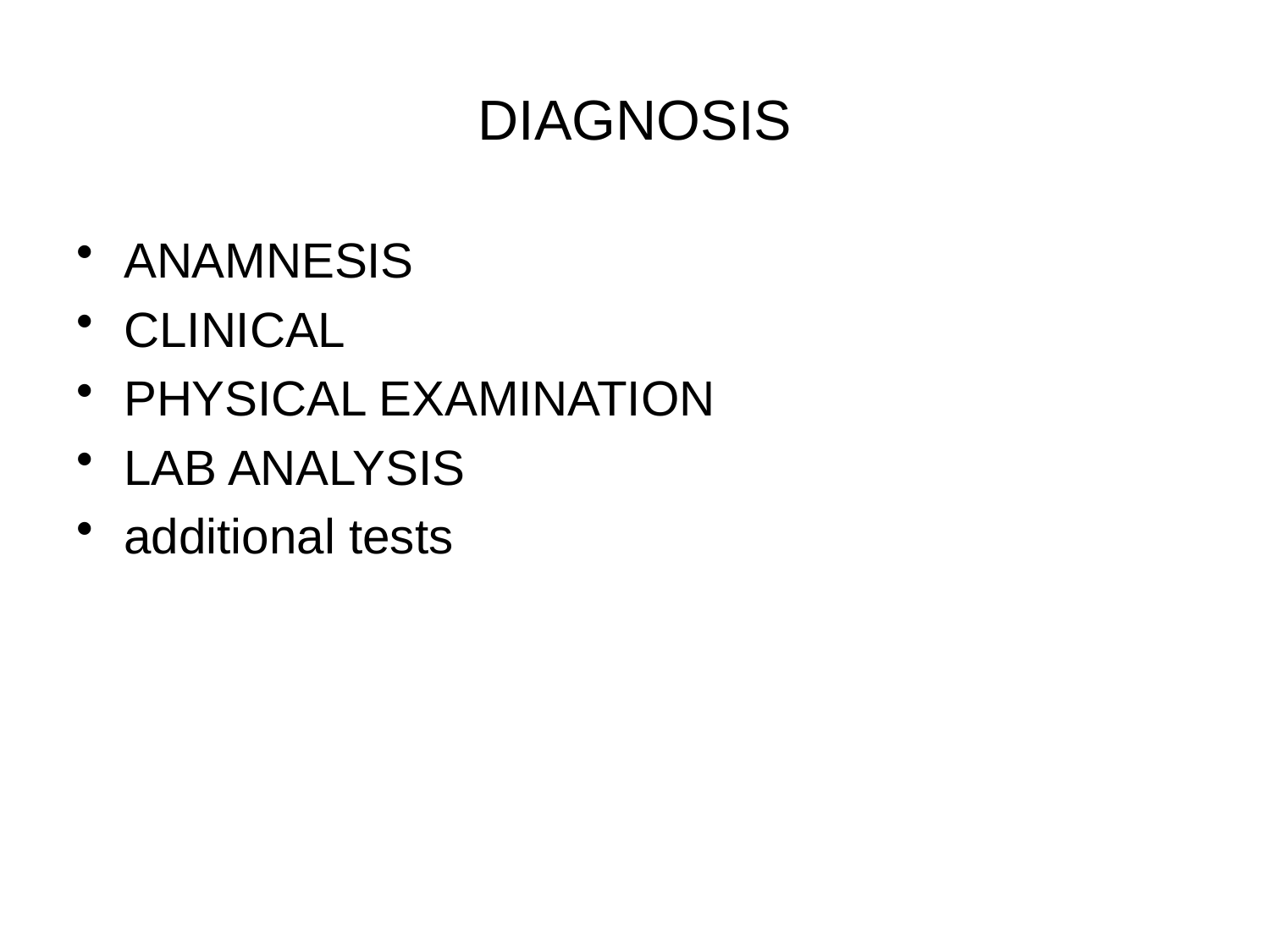

# DIAGNOSIS
ANAMNESIS
CLINICAL
PHYSICAL EXAMINATION
LAB ANALYSIS
additional tests